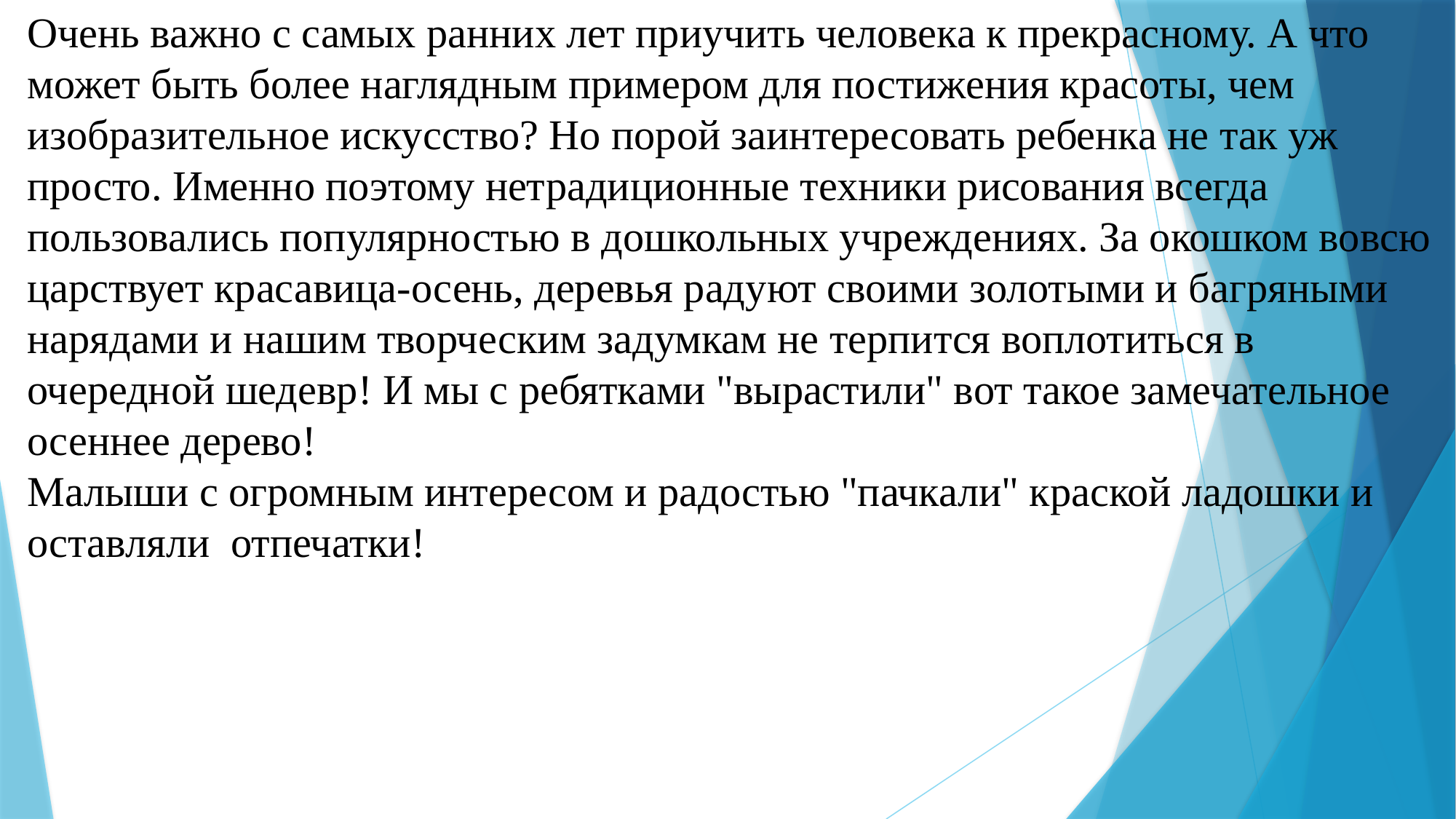

Очень важно с самых ранних лет приучить человека к прекрасному. А что может быть более наглядным примером для постижения красоты, чем изобразительное искусство? Но порой заинтересовать ребенка не так уж просто. Именно поэтому нетрадиционные техники рисования всегда пользовались популярностью в дошкольных учреждениях. За окошком вовсю царствует красавица-осень, деревья радуют своими золотыми и багряными нарядами и нашим творческим задумкам не терпится воплотиться в очередной шедевр! И мы с ребятками "вырастили" вот такое замечательное осеннее дерево!
Малыши с огромным интересом и радостью "пачкали" краской ладошки и оставляли  отпечатки!